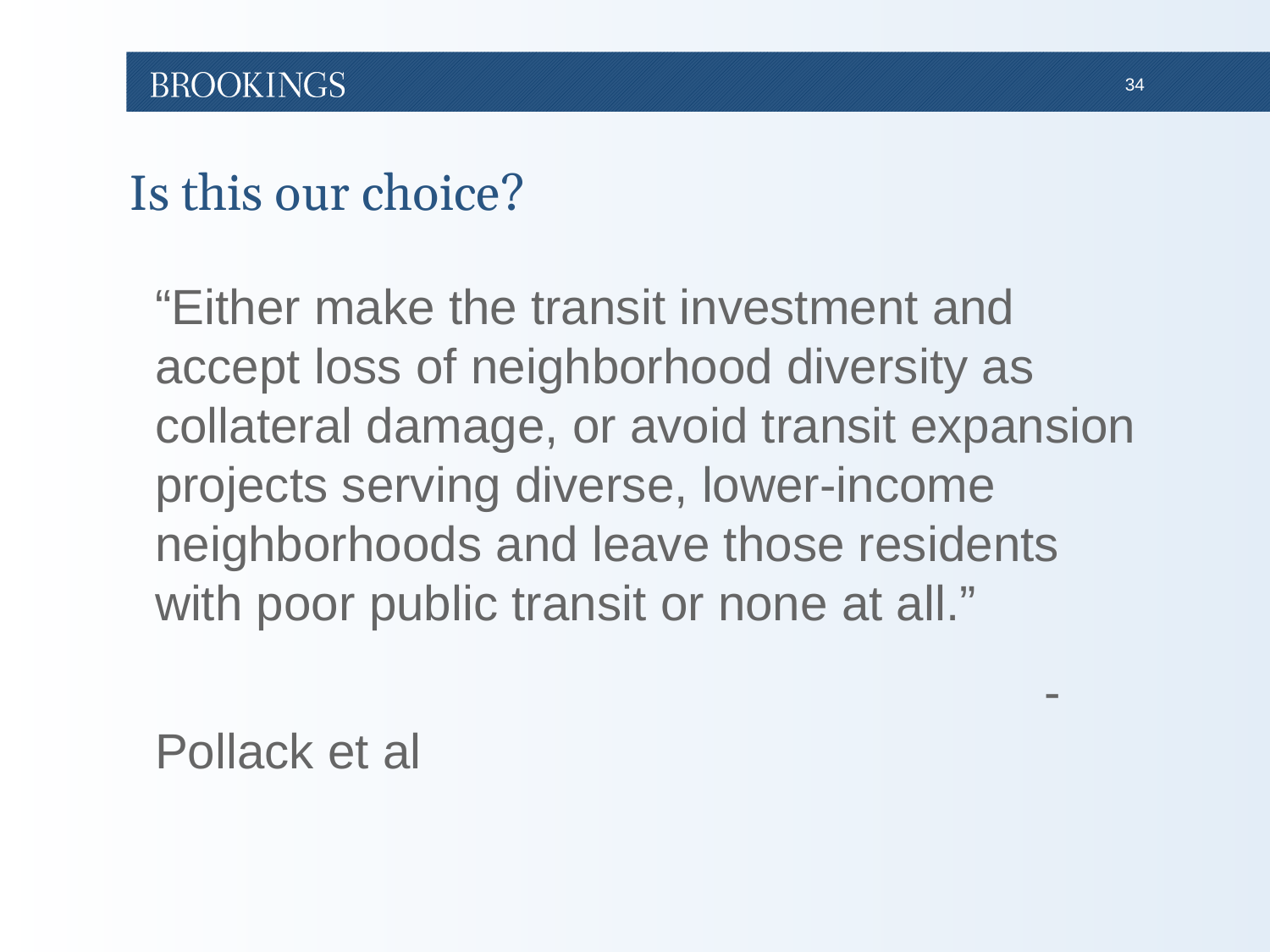

# Is this our choice?
“Either make the transit investment and accept loss of neighborhood diversity as collateral damage, or avoid transit expansion projects serving diverse, lower-income neighborhoods and leave those residents with poor public transit or none at all.”
							-Pollack et al